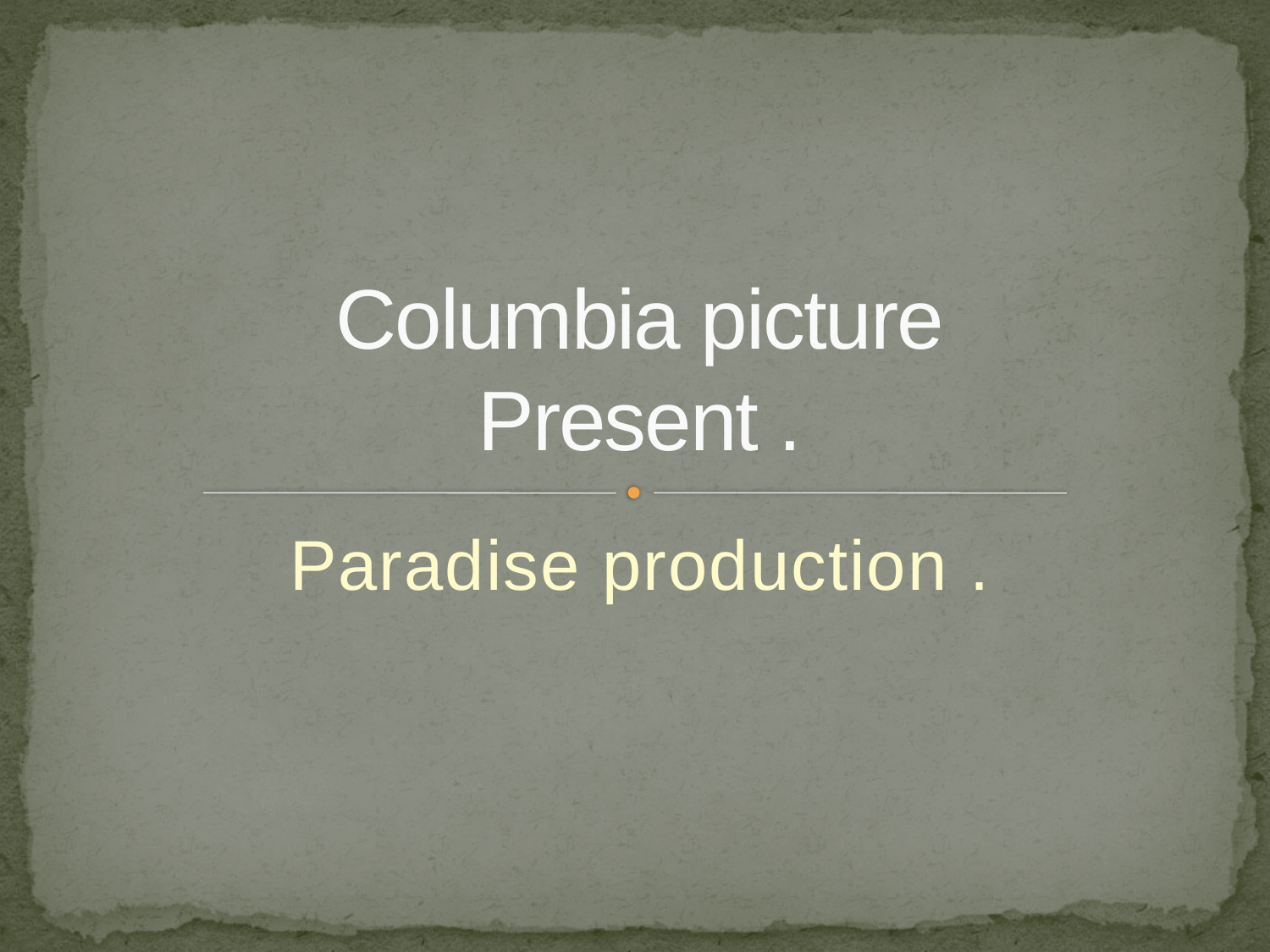

# Columbia picture Present .
Paradise production .